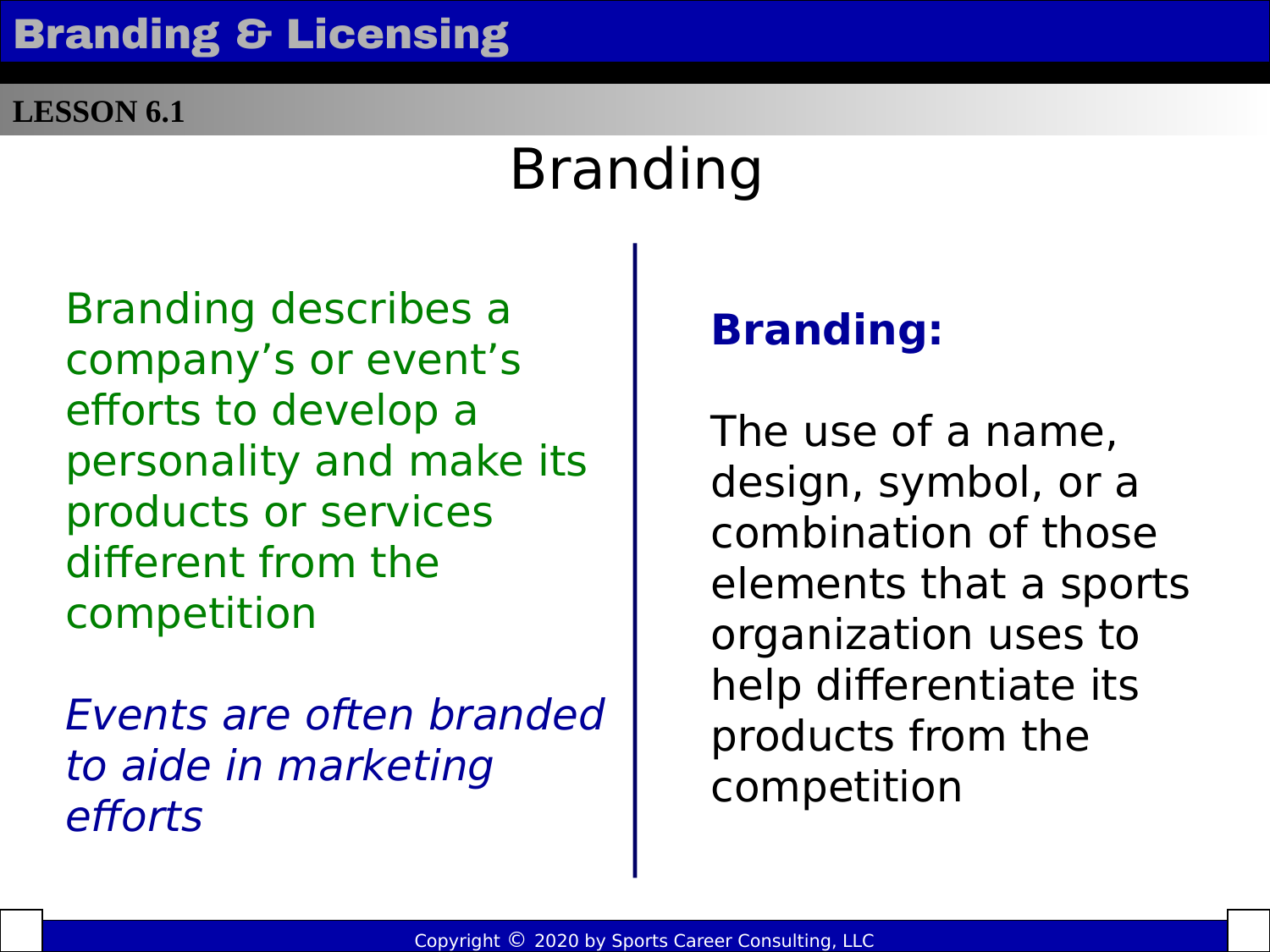

Branding & Licensing
LESSON 6.1
Branding

Branding describes a company’s or event’s efforts to develop a personality and make its products or services different from the competition

Events are often branded to aide in marketing efforts
Branding:

The use of a name, design, symbol, or a combination of those elements that a sports organization uses to help differentiate its products from the competition
Copyright © 2020 by Sports Career Consulting, LLC